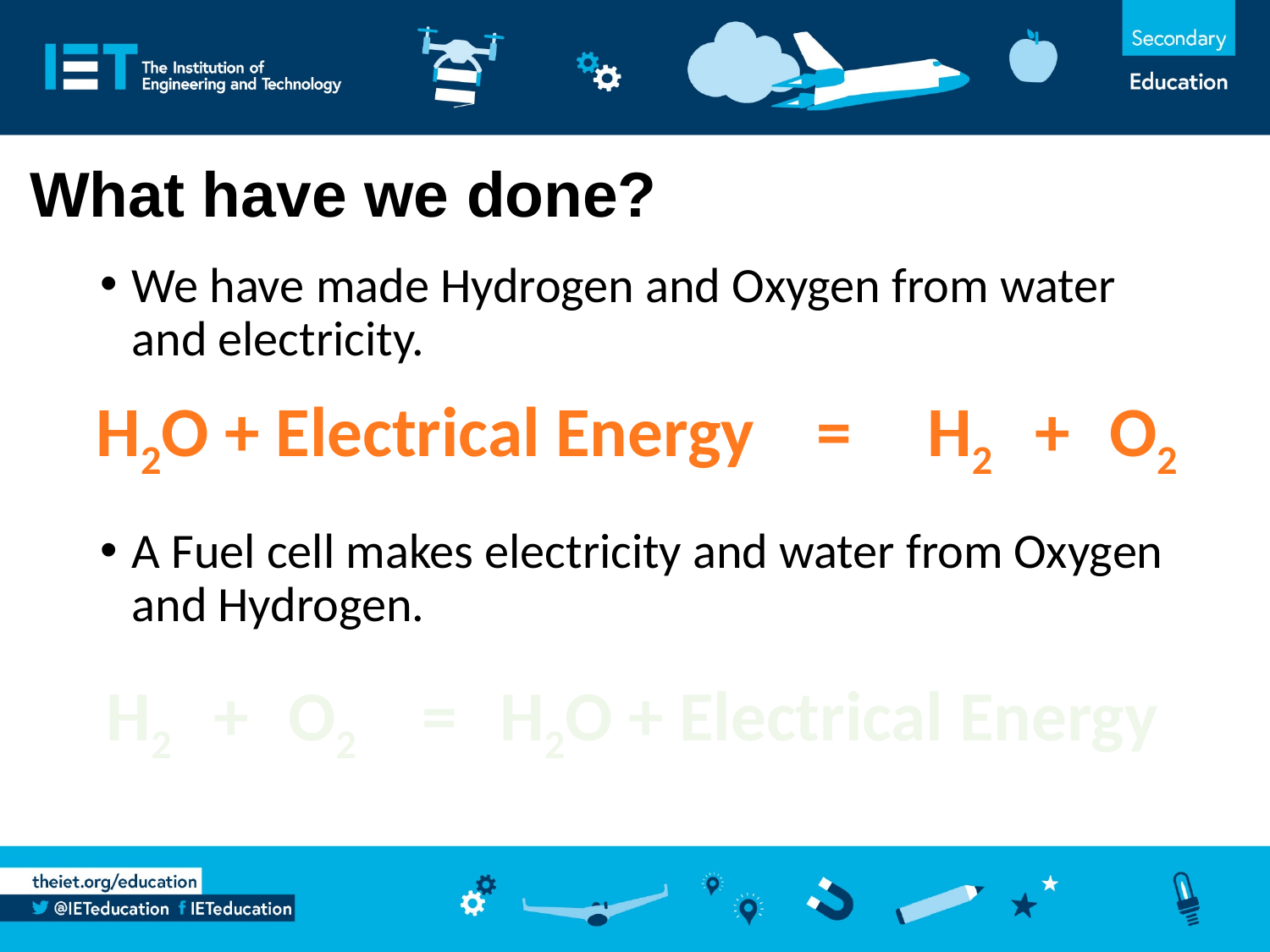

# What have we done?
We have made Hydrogen and Oxygen from water and electricity.

A Fuel cell makes electricity and water from Oxygen and Hydrogen.
H2O + Electrical Energy
=
H2
+
O2
H2
+
O2
=
H2O + Electrical Energy